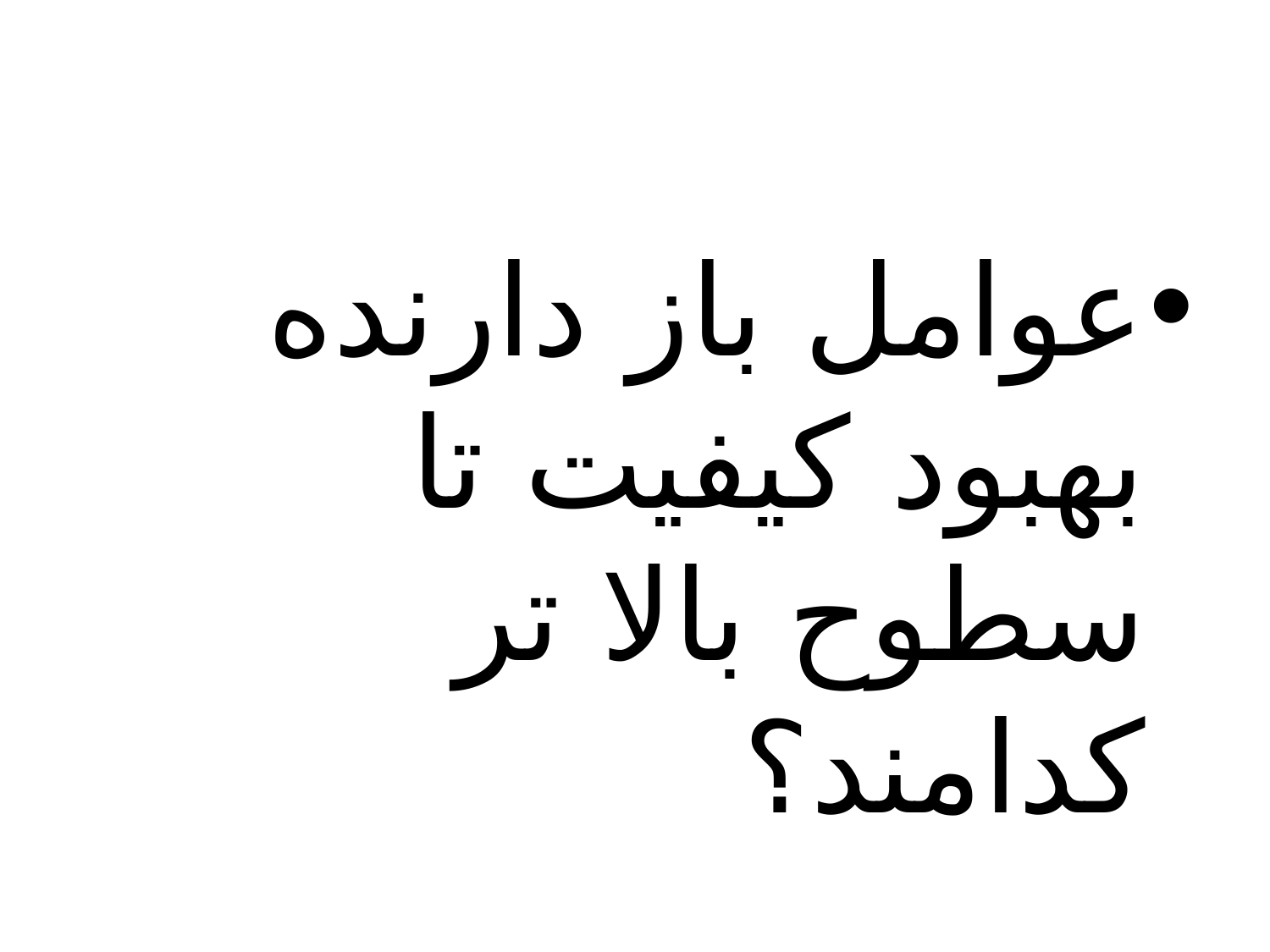

#
عوامل باز دارنده بهبود کیفیت تا سطوح بالا تر کدامند؟